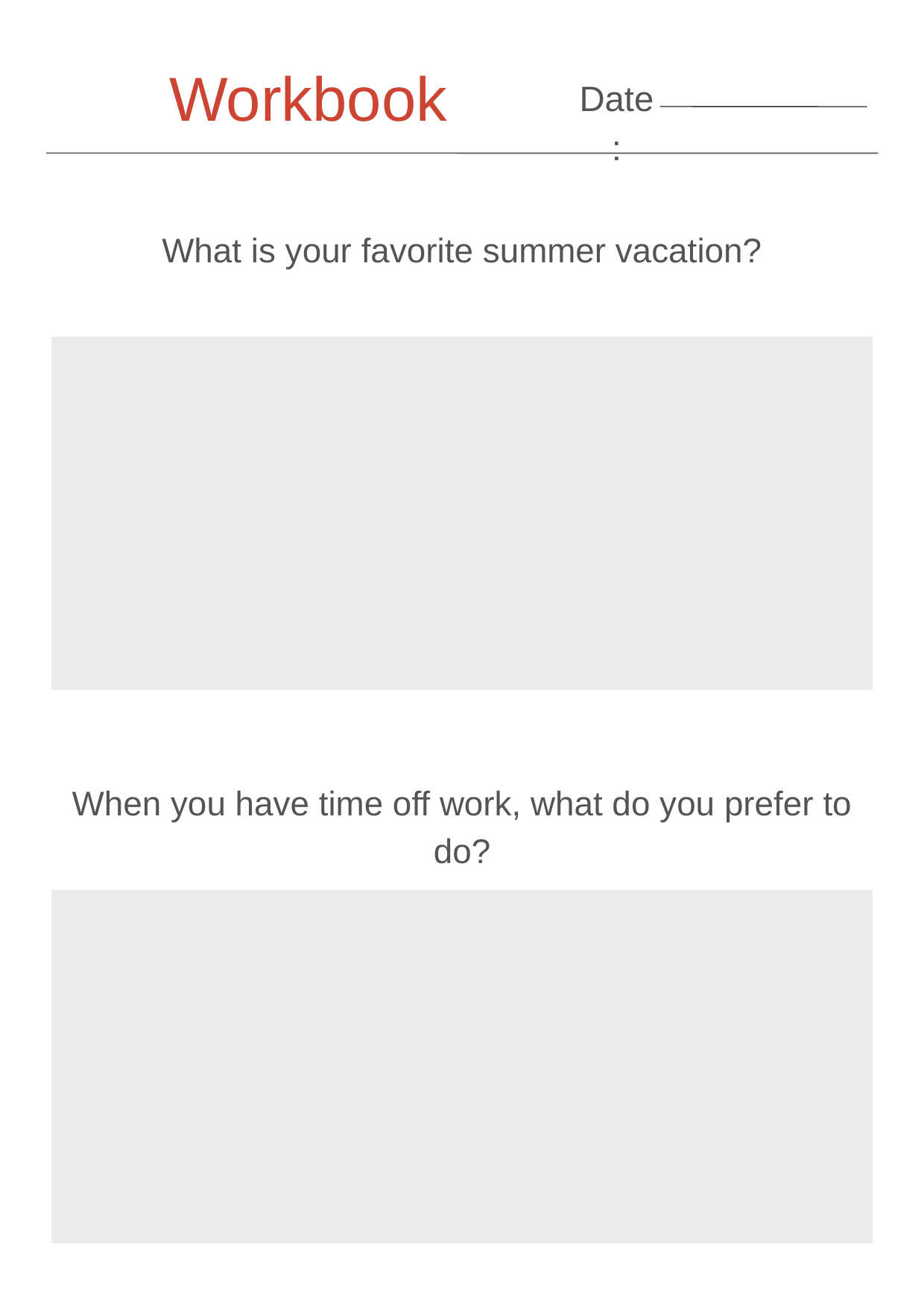

Workbook
Date:

What is your favorite summer vacation?

When you have time off work, what do you prefer to do?